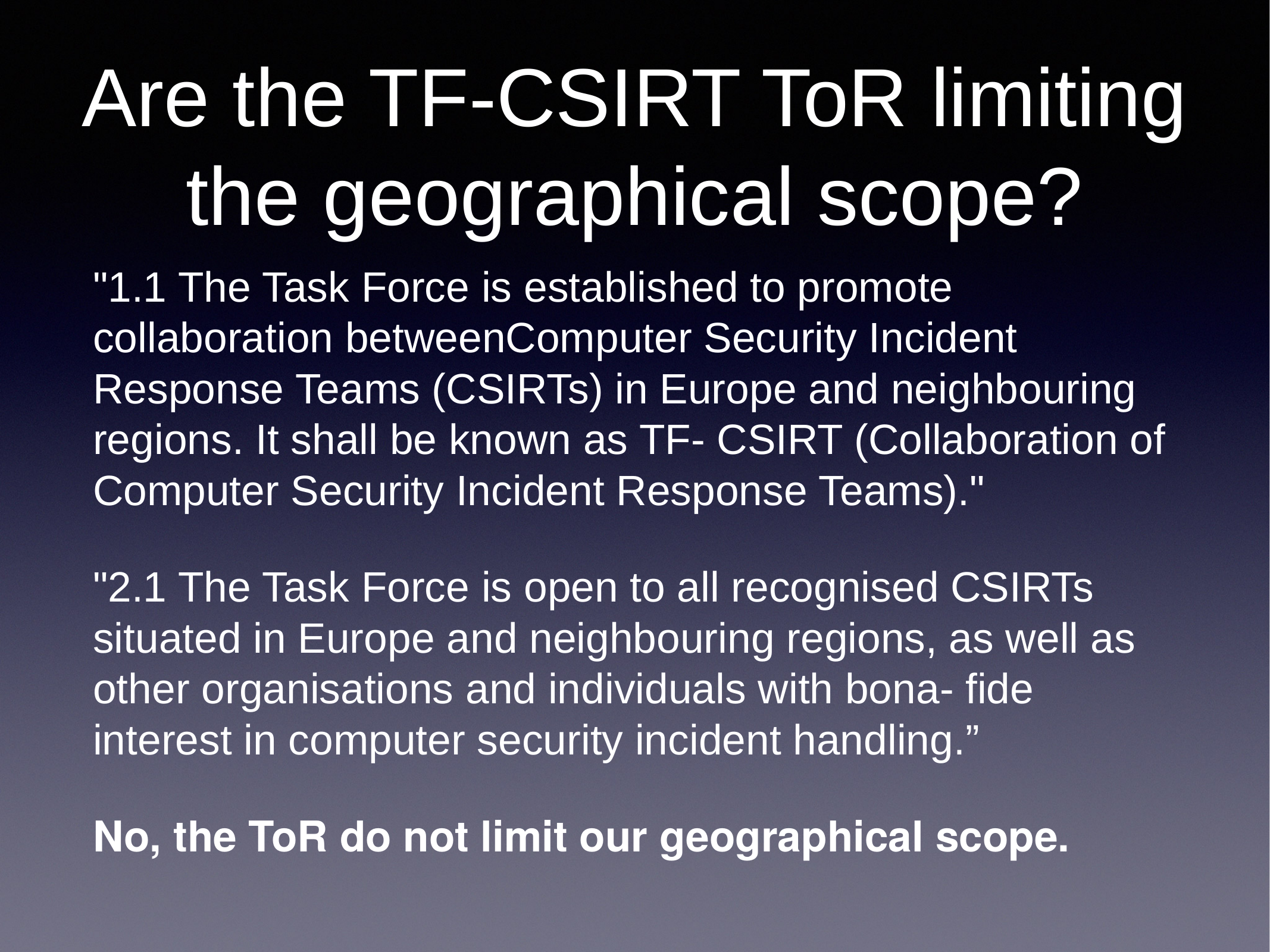

# Are the TF-CSIRT ToR limiting the geographical scope?
"1.1 The Task Force is established to promote collaboration betweenComputer Security Incident Response Teams (CSIRTs) in Europe and neighbouring regions. It shall be known as TF- CSIRT (Collaboration of Computer Security Incident Response Teams)."
"2.1 The Task Force is open to all recognised CSIRTs situated in Europe and neighbouring regions, as well as other organisations and individuals with bona- fide interest in computer security incident handling.”
No, the ToR do not limit our geographical scope.